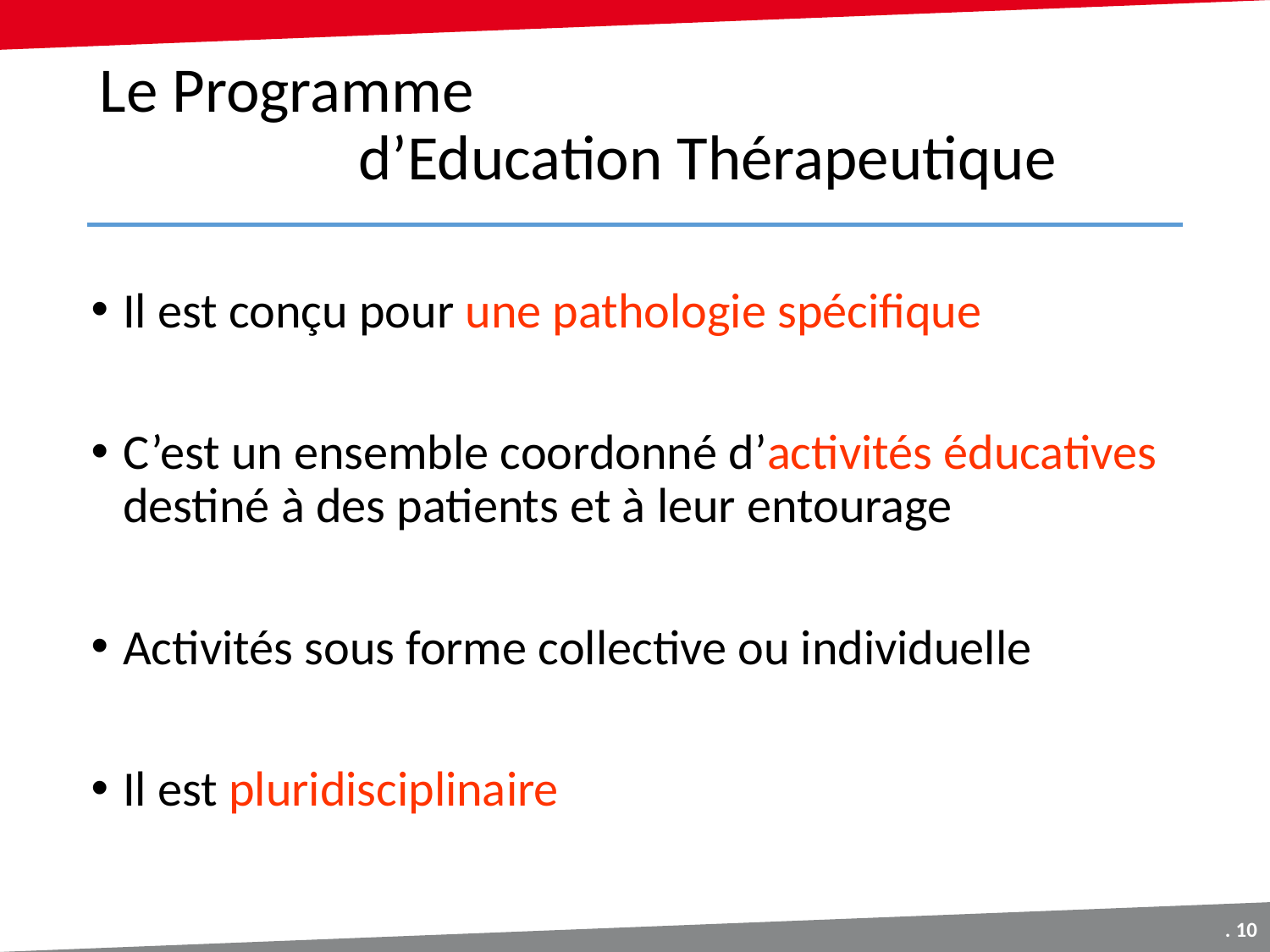

# Le Programme d’Education Thérapeutique
Il est conçu pour une pathologie spécifique

C’est un ensemble coordonné d’activités éducatives destiné à des patients et à leur entourage

Activités sous forme collective ou individuelle

Il est pluridisciplinaire

. 10